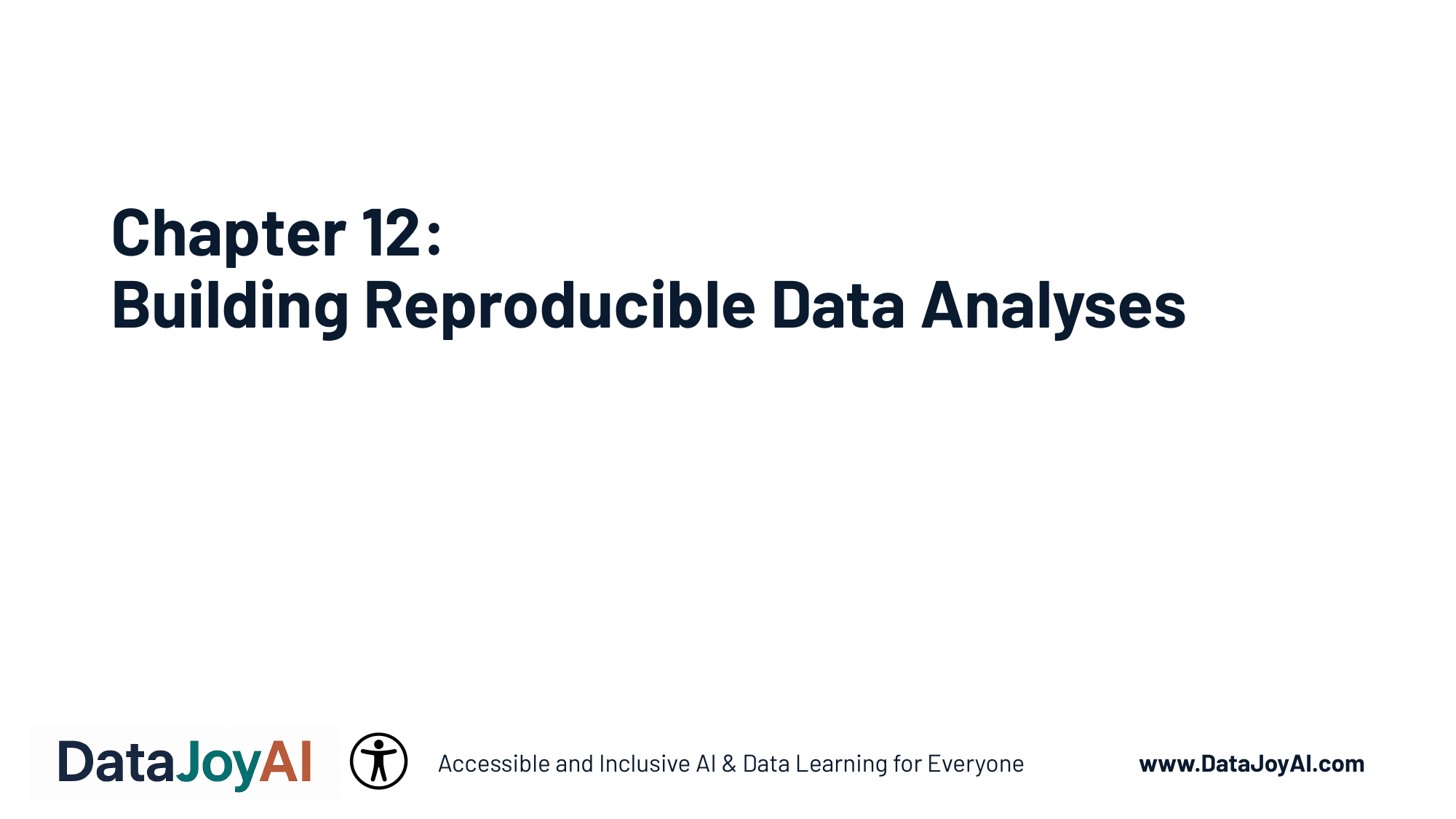

# Chapter 12: Building Reproducible Data Analyses